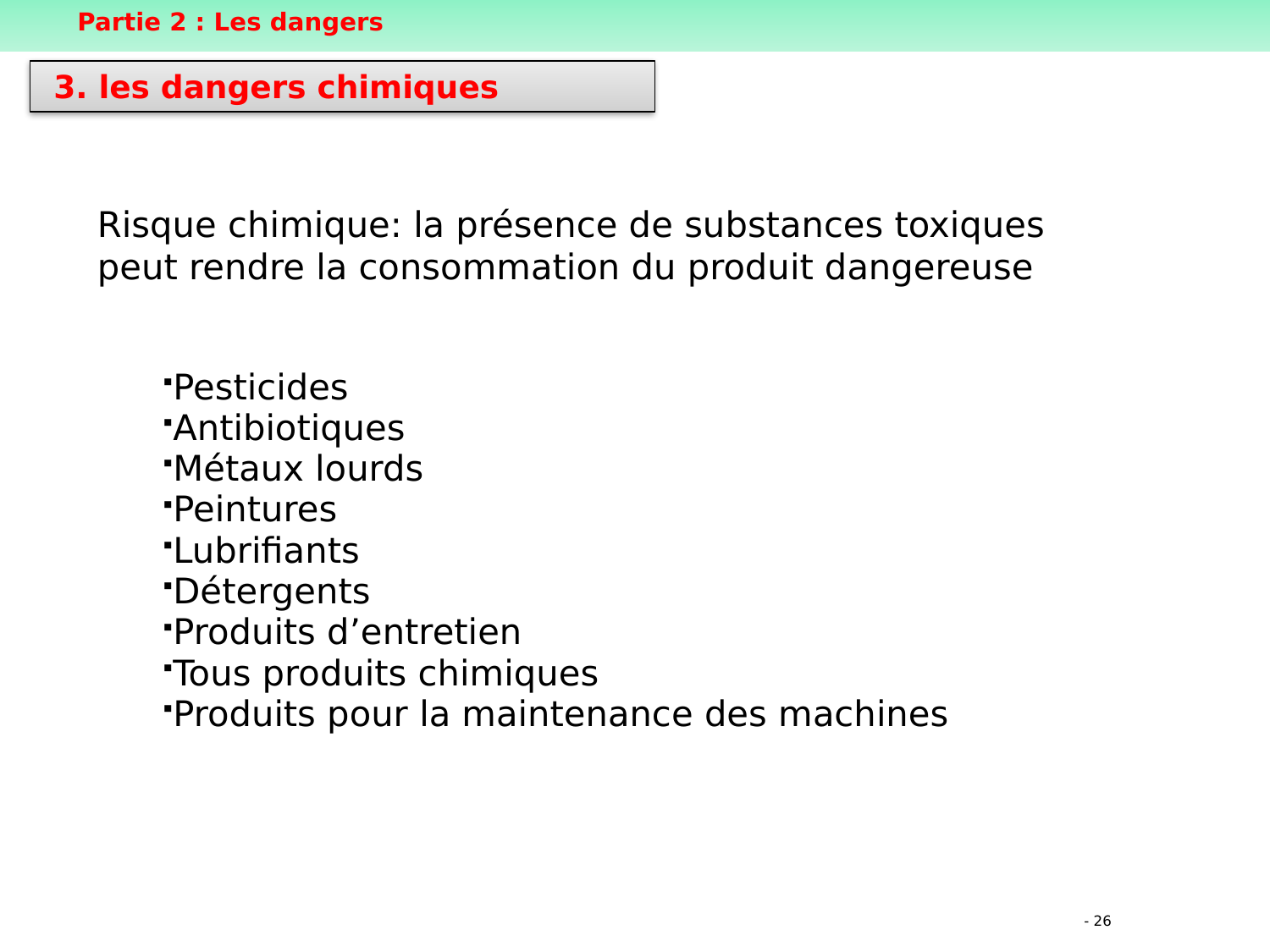

Partie 2 : Les dangers
 3. les dangers chimiques
Risque chimique: la présence de substances toxiques peut rendre la consommation du produit dangereuse
Pesticides
Antibiotiques
Métaux lourds
Peintures
Lubrifiants
Détergents
Produits d’entretien
Tous produits chimiques
Produits pour la maintenance des machines